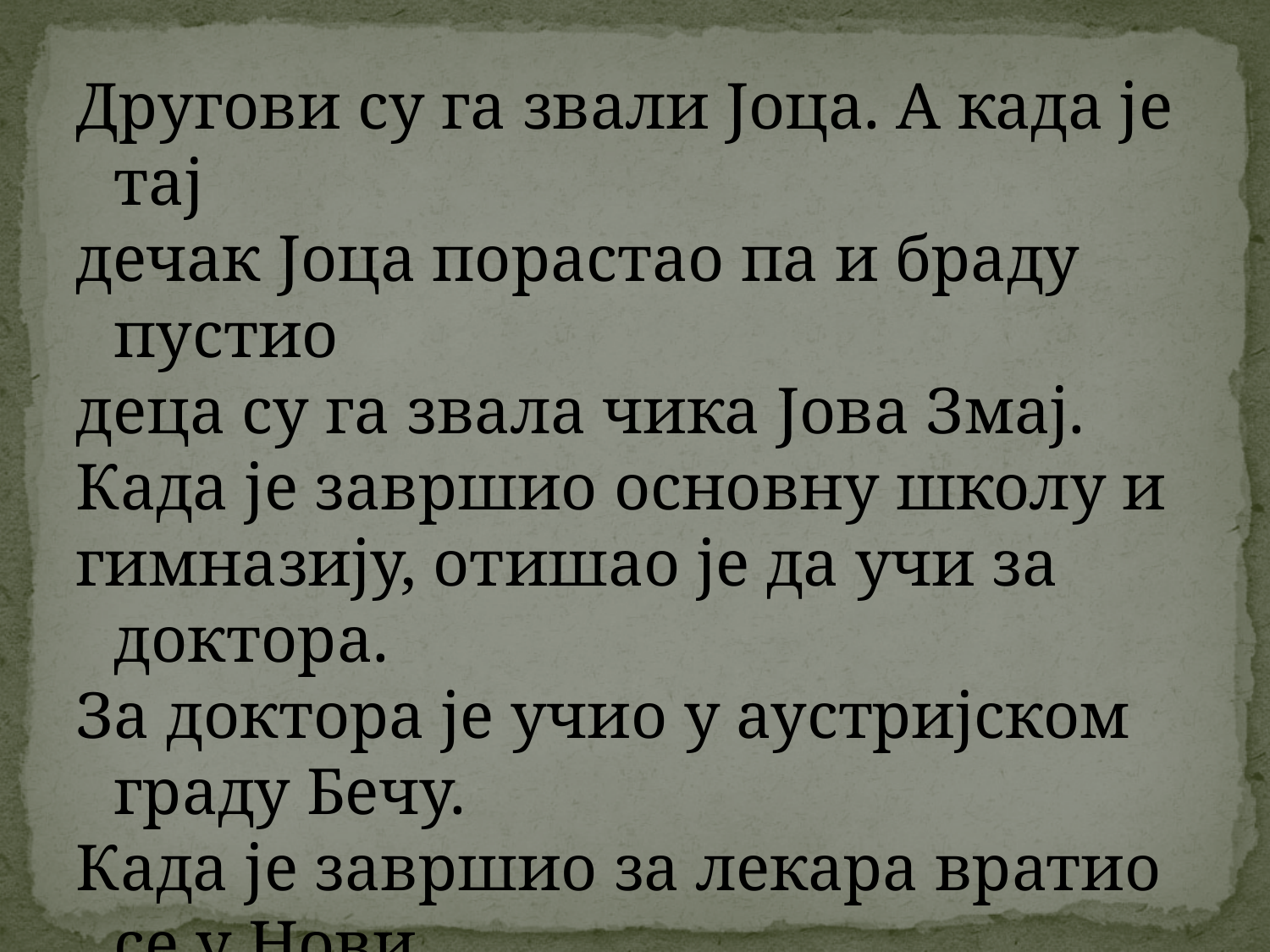

Другови су га звали Јоца. А када је тај
дечак Јоца порастао па и браду пустио
деца су га звала чика Јова Змај.
Када је завршио основну школу и
гимназију, отишао је да учи за доктора.
За доктора је учио у аустријском граду Бечу.
Када је завршио за лекара вратио се у Нови
Сад.
Лечио је људе. Сиротињу је лечио
бесплатно.